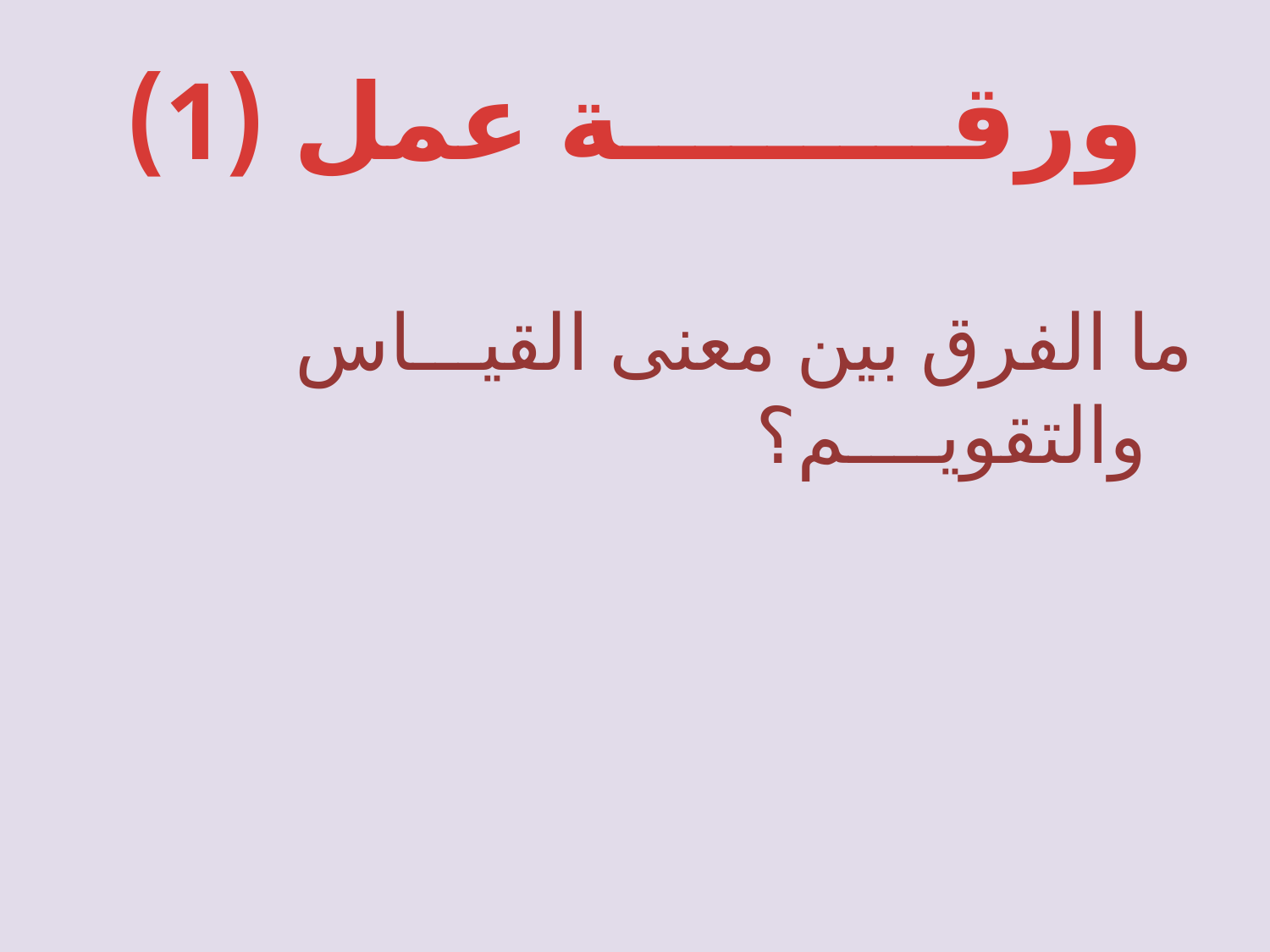

# ورقـــــــــة عمل (1)
ما الفرق بين معنى القيـــاس والتقويــــم؟